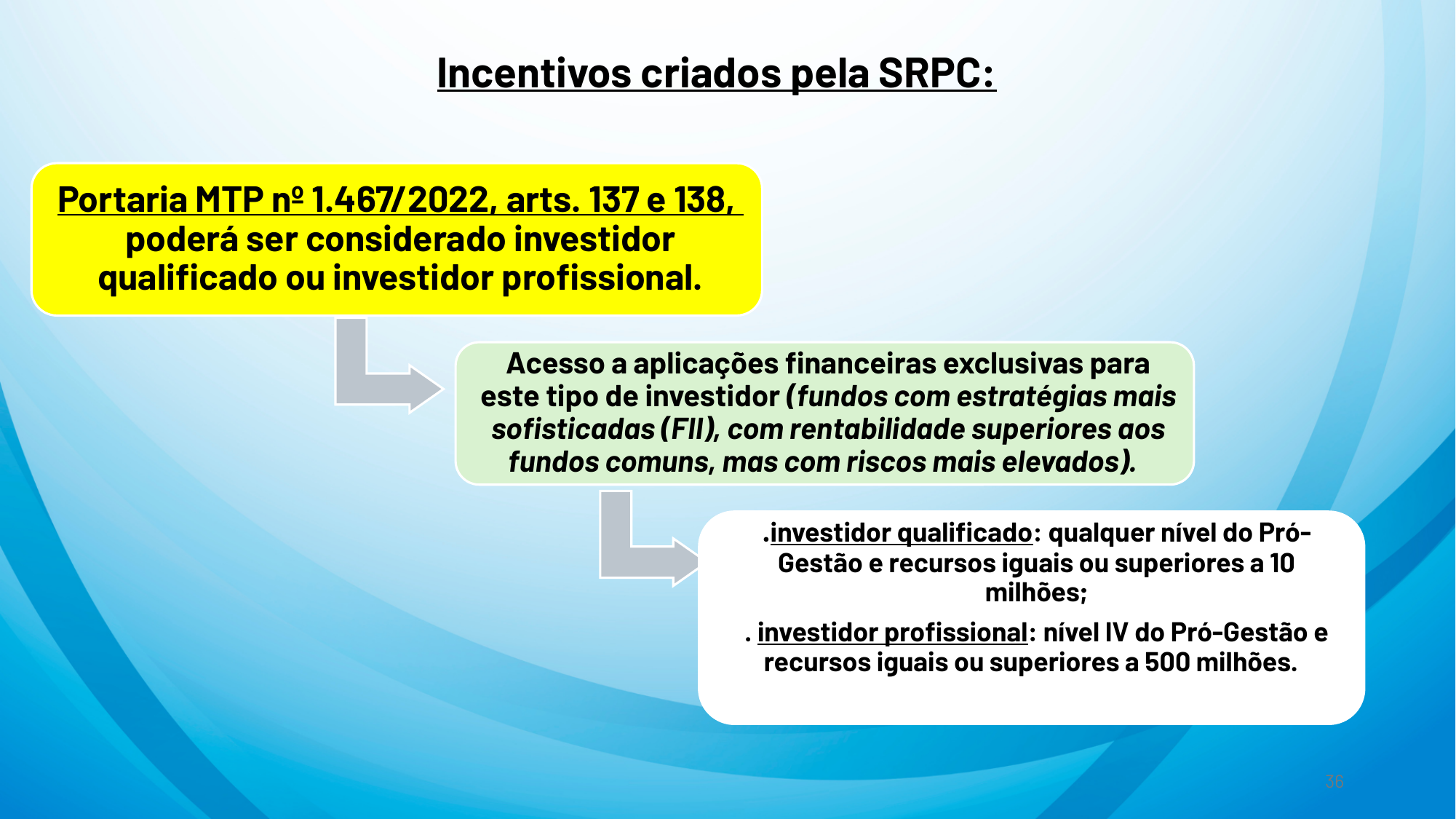

Incentivos criados pela SRPC:
Portaria MTP nº 1.467/2022, arts. 137 e 138,  poderá ser considerado investidor qualificado ou investidor profissional.
Acesso a aplicações financeiras exclusivas para este tipo de investidor (fundos com estratégias mais sofisticadas (FII), com rentabilidade superiores aos fundos comuns, mas com riscos mais elevados).
.investidor qualificado: qualquer nível do Pró-Gestão e recursos iguais ou superiores a 10 milhões;
. investidor profissional: nível IV do Pró-Gestão e recursos iguais ou superiores a 500 milhões.

36